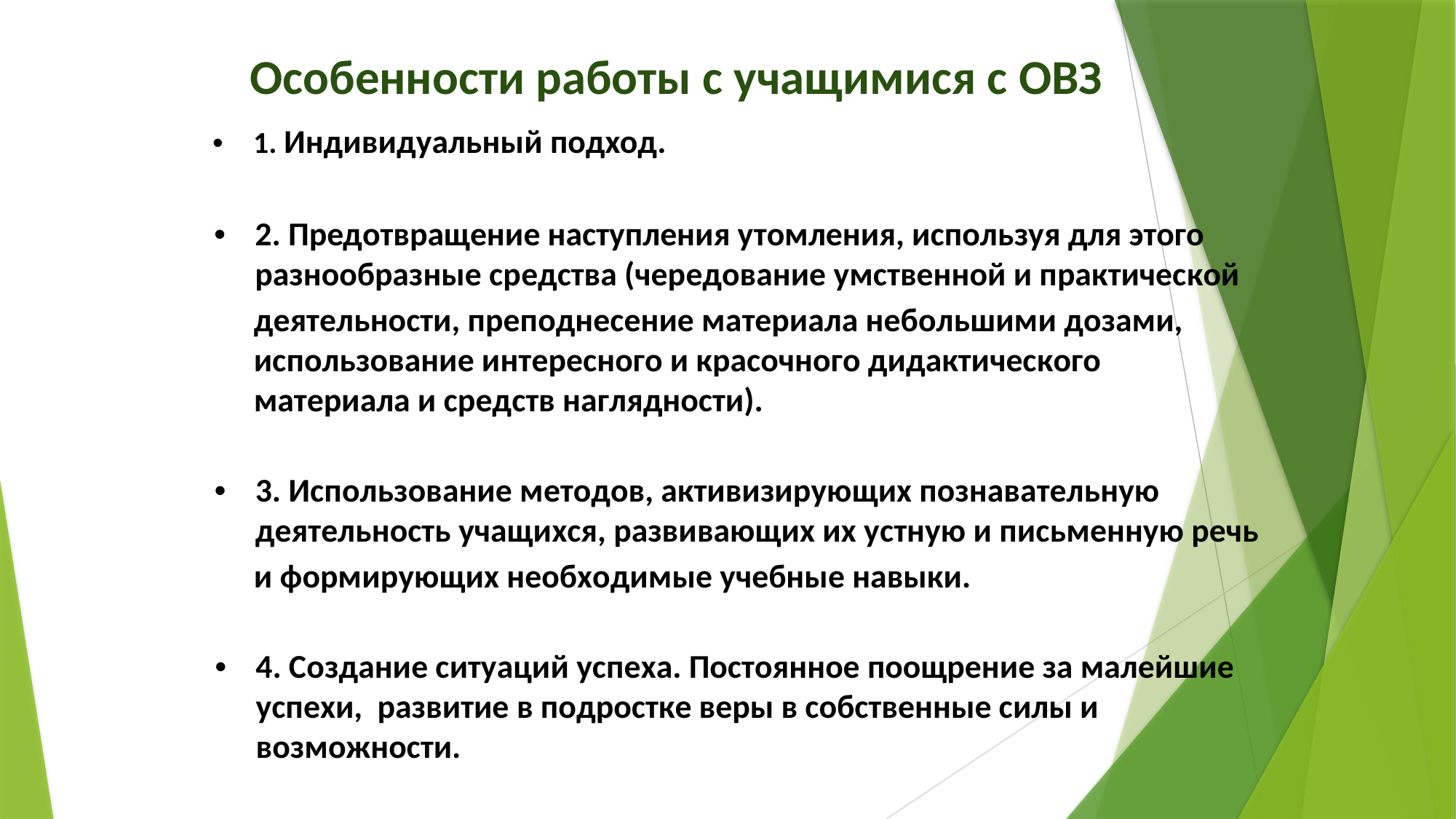

Особенности работы с учащимися с ОВЗ
•1.Индивидуальный подход.
•2. Предотвращение наступления утомления, используя для этого
разнообразные средства (чередование умственной и практической
деятельности, преподнесение материала небольшими дозами,
использование интересного и красочного дидактического
материала и средств наглядности).

•3. Использование методов, активизирующих познавательную
деятельность учащихся, развивающих их устную и письменную речь
и формирующих необходимые учебные навыки.
•4. Создание ситуаций успеха. Постоянное поощрение за малейшие
успехи,  развитие в подростке веры в собственные силы и
возможности.